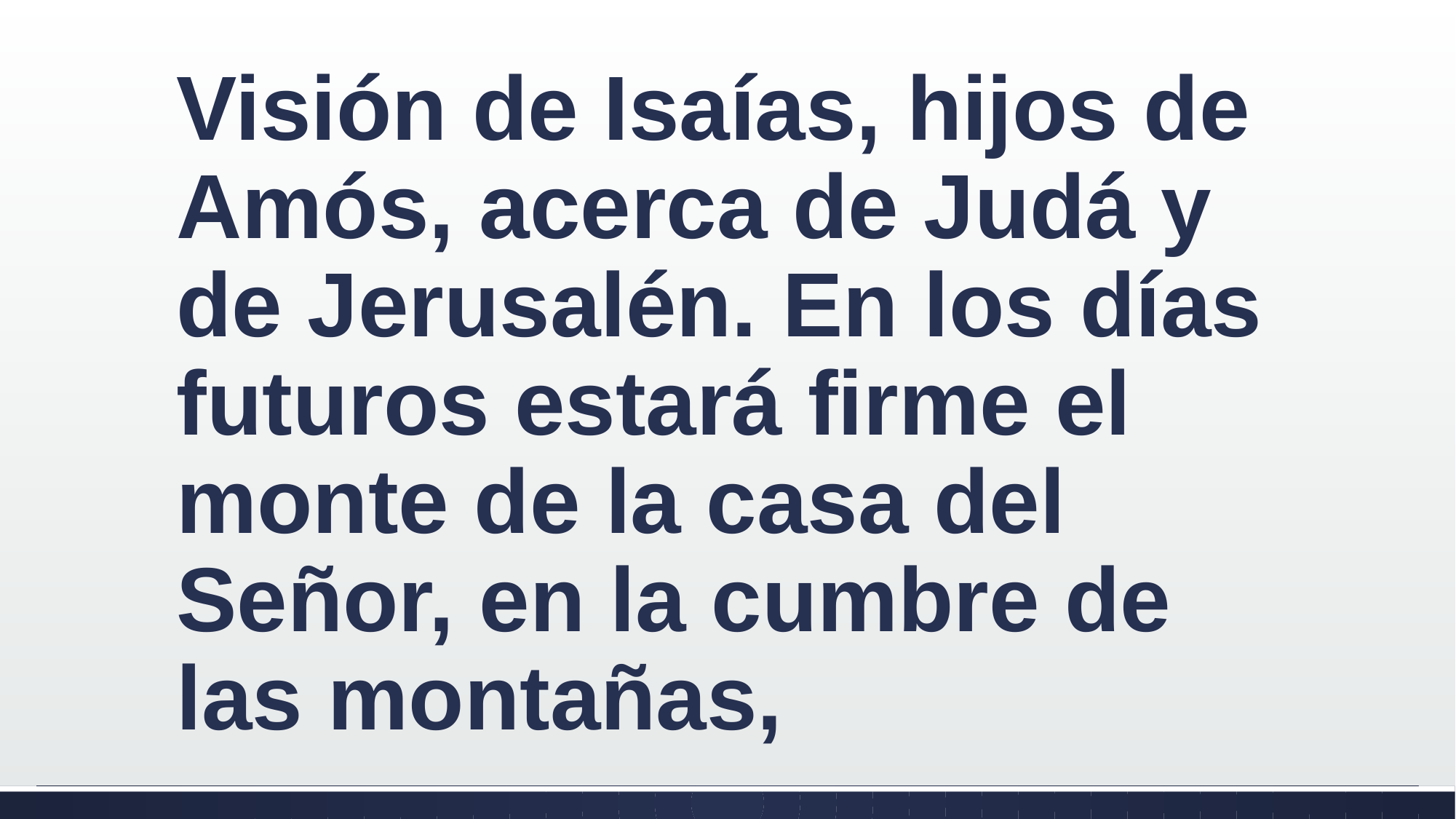

#
Visión de Isaías, hijos de Amós, acerca de Judá y de Jerusalén. En los días futuros estará firme el monte de la casa del Señor, en la cumbre de las montañas,